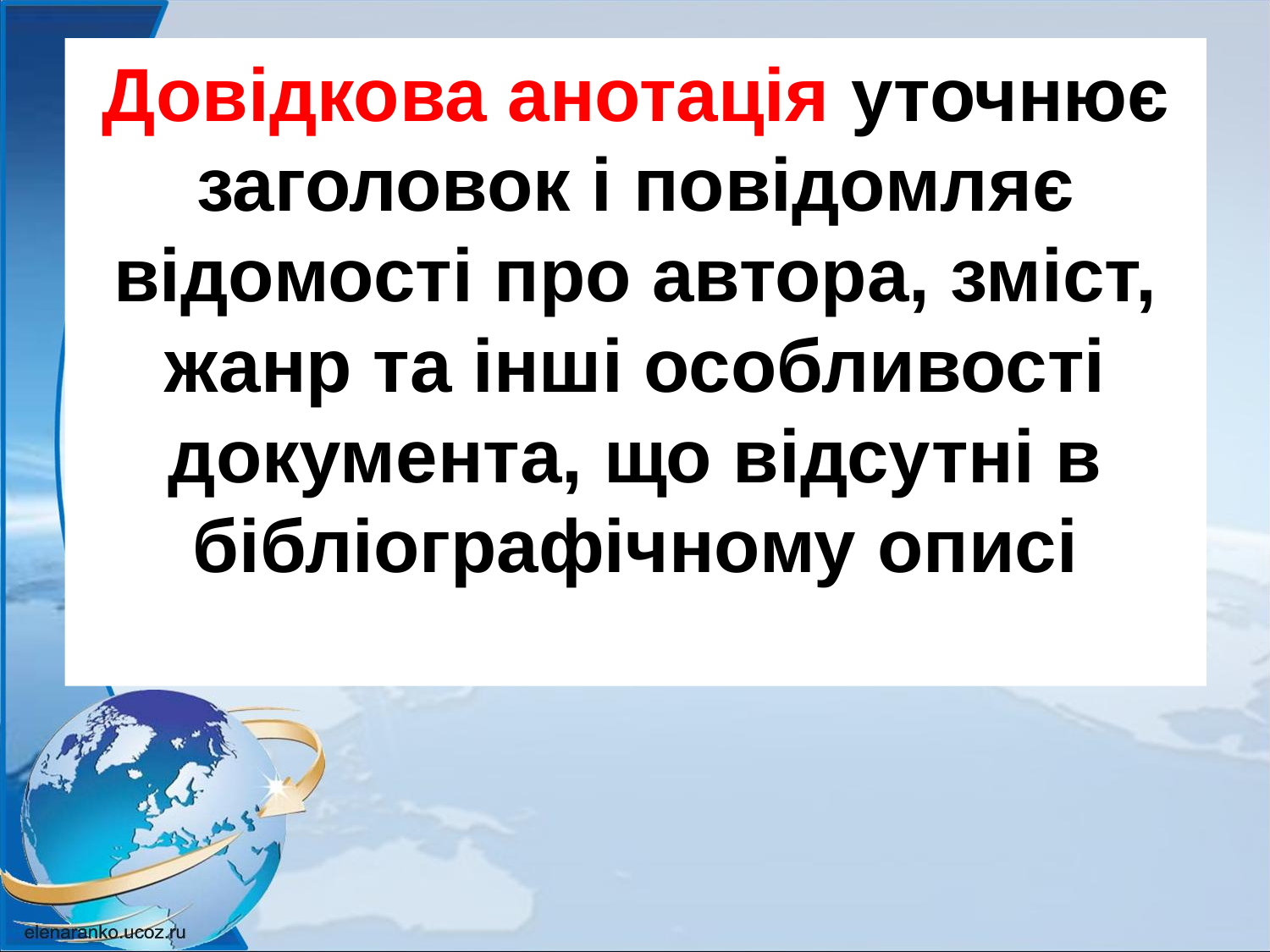

# Довідкова анотація уточнює заголовок і повідомляє відомості про автора, зміст, жанр та інші особливості документа, що відсутні в бібліографічному описі